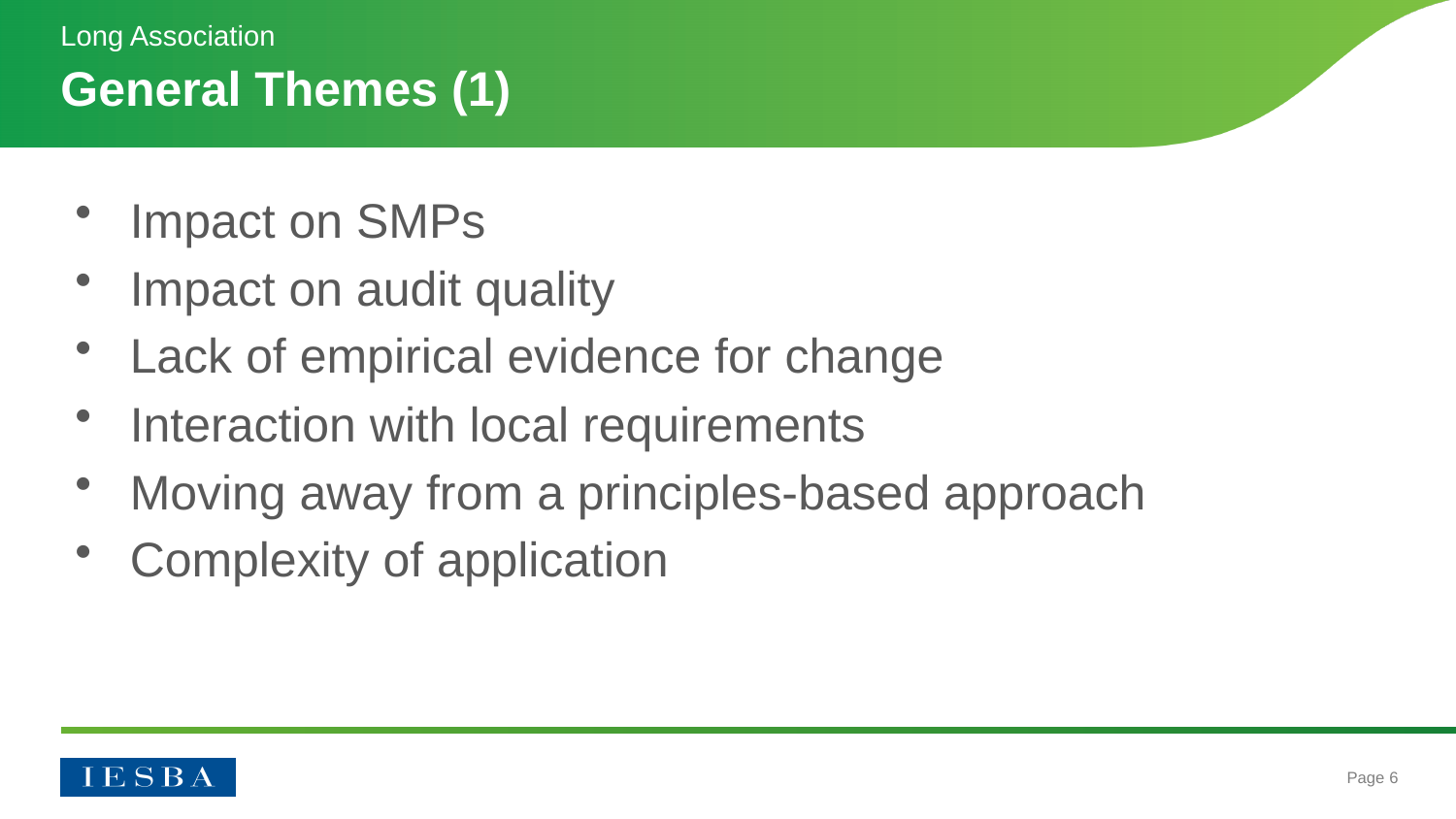

Long Association
# General Themes (1)
Impact on SMPs
Impact on audit quality
Lack of empirical evidence for change
Interaction with local requirements
Moving away from a principles-based approach
Complexity of application